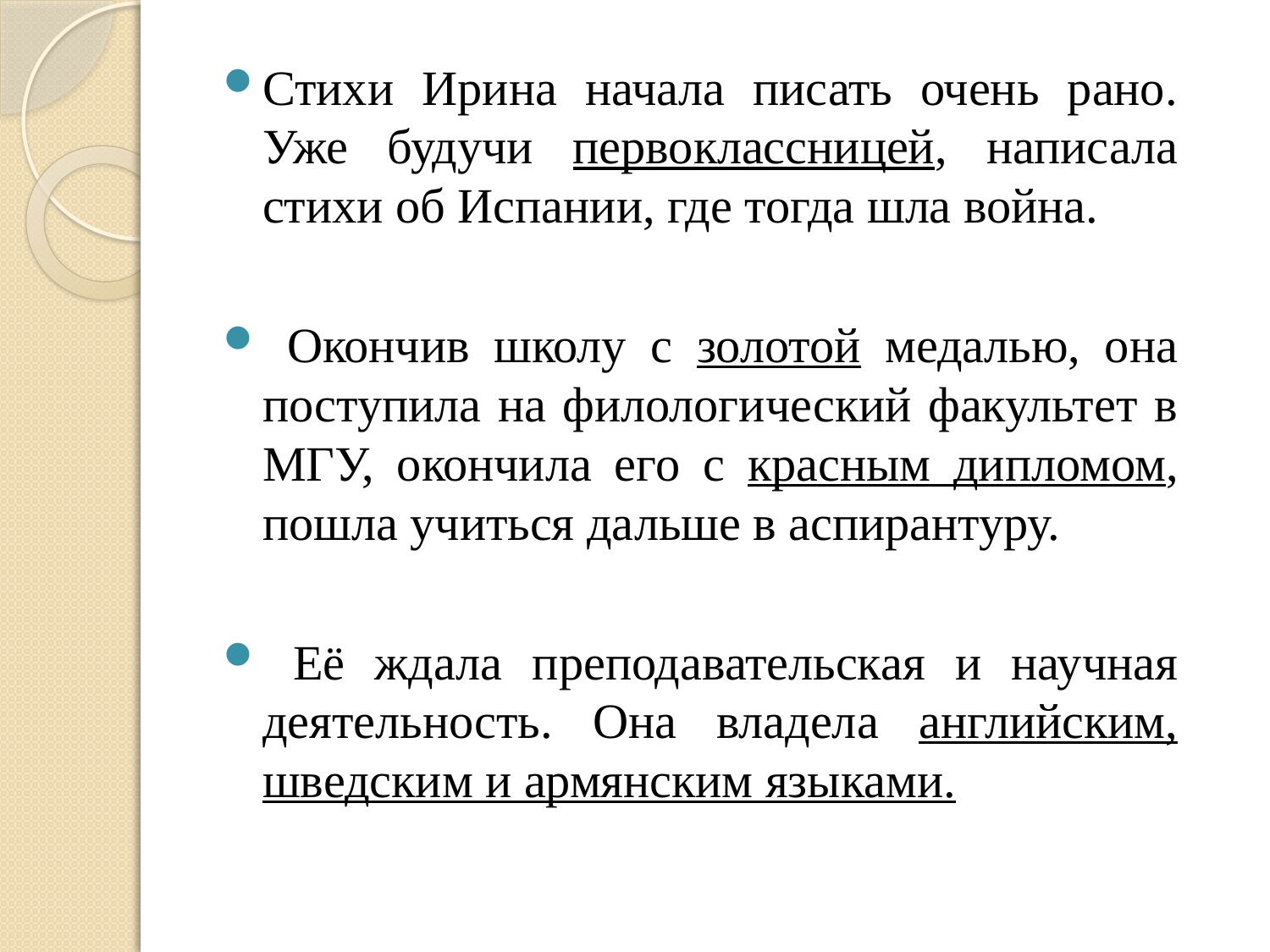

Стихи Ирина начала писать очень рано. Уже будучи первоклассницей, написала стихи об Испании, где тогда шла война.

 Окончив школу с золотой медалью, она поступила на филологический факультет в МГУ, окончила его с красным дипломом, пошла учиться дальше в аспирантуру.

 Её ждала преподавательская и научная деятельность. Она владела английским, шведским и армянским языками.